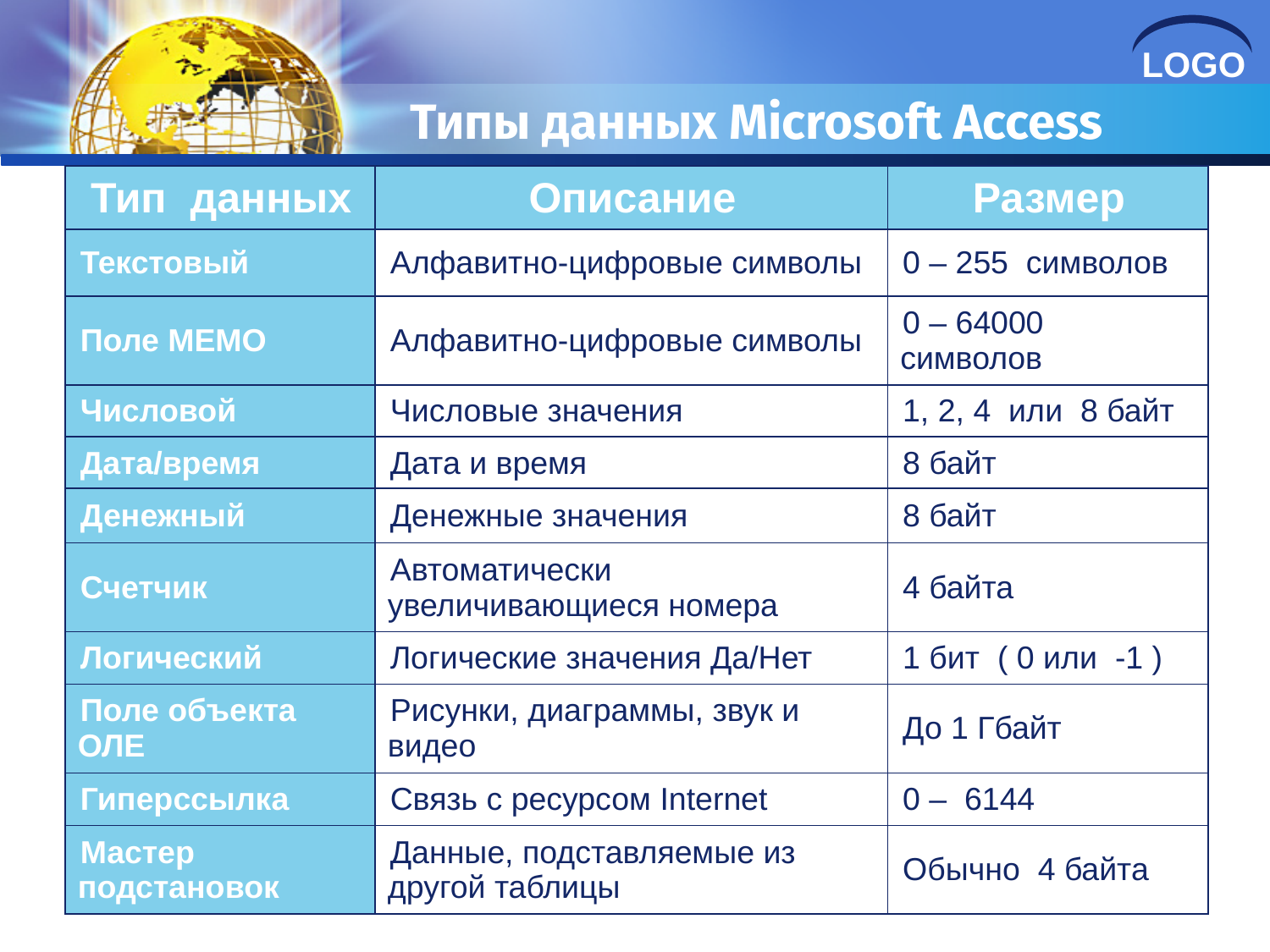

Типы данных Microsoft Access
| Тип данных | Описание | Размер |
| --- | --- | --- |
| Текстовый | Алфавитно-цифровые символы | 0 – 255 символов |
| Поле МЕМО | Алфавитно-цифровые символы | 0 – 64000 символов |
| Числовой | Числовые значения | 1, 2, 4 или 8 байт |
| Дата/время | Дата и время | 8 байт |
| Денежный | Денежные значения | 8 байт |
| Счетчик | Автоматически увеличивающиеся номера | 4 байта |
| Логический | Логические значения Да/Нет | 1 бит ( 0 или -1 ) |
| Поле объекта ОЛЕ | Рисунки, диаграммы, звук и видео | До 1 Гбайт |
| Гиперссылка | Связь с ресурсом Internet | 0 – 6144 |
| Мастер подстановок | Данные, подставляемые из другой таблицы | Обычно 4 байта |